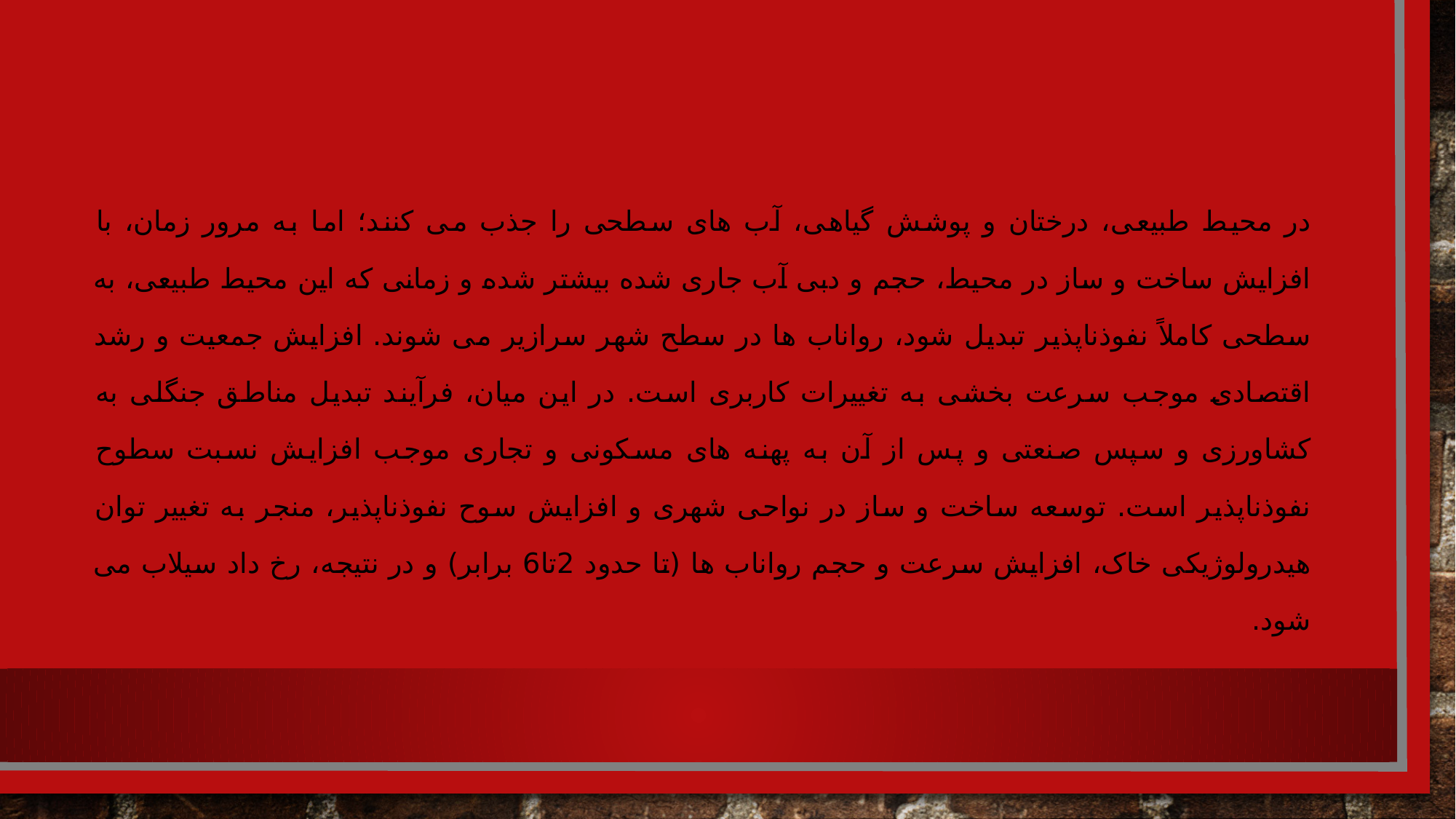

# افزایش رواناب ها و رخداد سیل ناشی از افزایش سطوح نفوذ ناپذیر
در محیط طبیعی، درختان و پوشش گیاهی، آب های سطحی را جذب می کنند؛ اما به مرور زمان، با افزایش ساخت و ساز در محیط، حجم و دبی آب جاری شده بیشتر شده و زمانی که این محیط طبیعی، به سطحی کاملاً نفوذناپذیر تبدیل شود، رواناب ها در سطح شهر سرازیر می شوند. افزایش جمعیت و رشد اقتصادی موجب سرعت بخشی به تغییرات کاربری است. در این میان، فرآیند تبدیل مناطق جنگلی به کشاورزی و سپس صنعتی و پس از آن به پهنه های مسکونی و تجاری موجب افزایش نسبت سطوح نفوذناپذیر است. توسعه ساخت و ساز در نواحی شهری و افزایش سوح نفوذناپذیر، منجر به تغییر توان هیدرولوژیکی خاک، افزایش سرعت و حجم رواناب ها (تا حدود 2تا6 برابر) و در نتیجه، رخ داد سیلاب می شود.